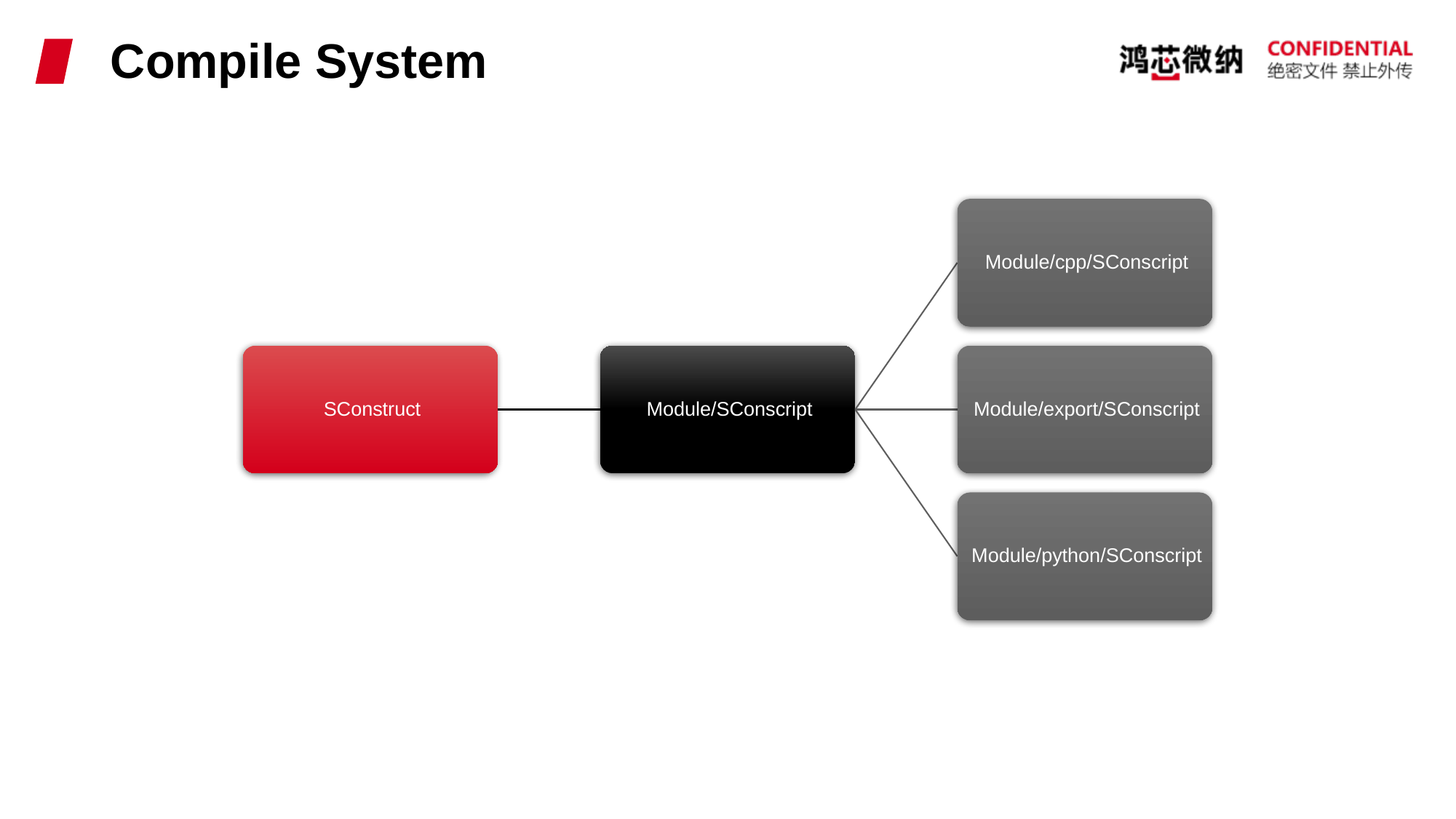

# Compile System
SConstruct

Module/SConscript

Module/cpp/SConscript

Module/export/SConscript

Module/python/SConscript